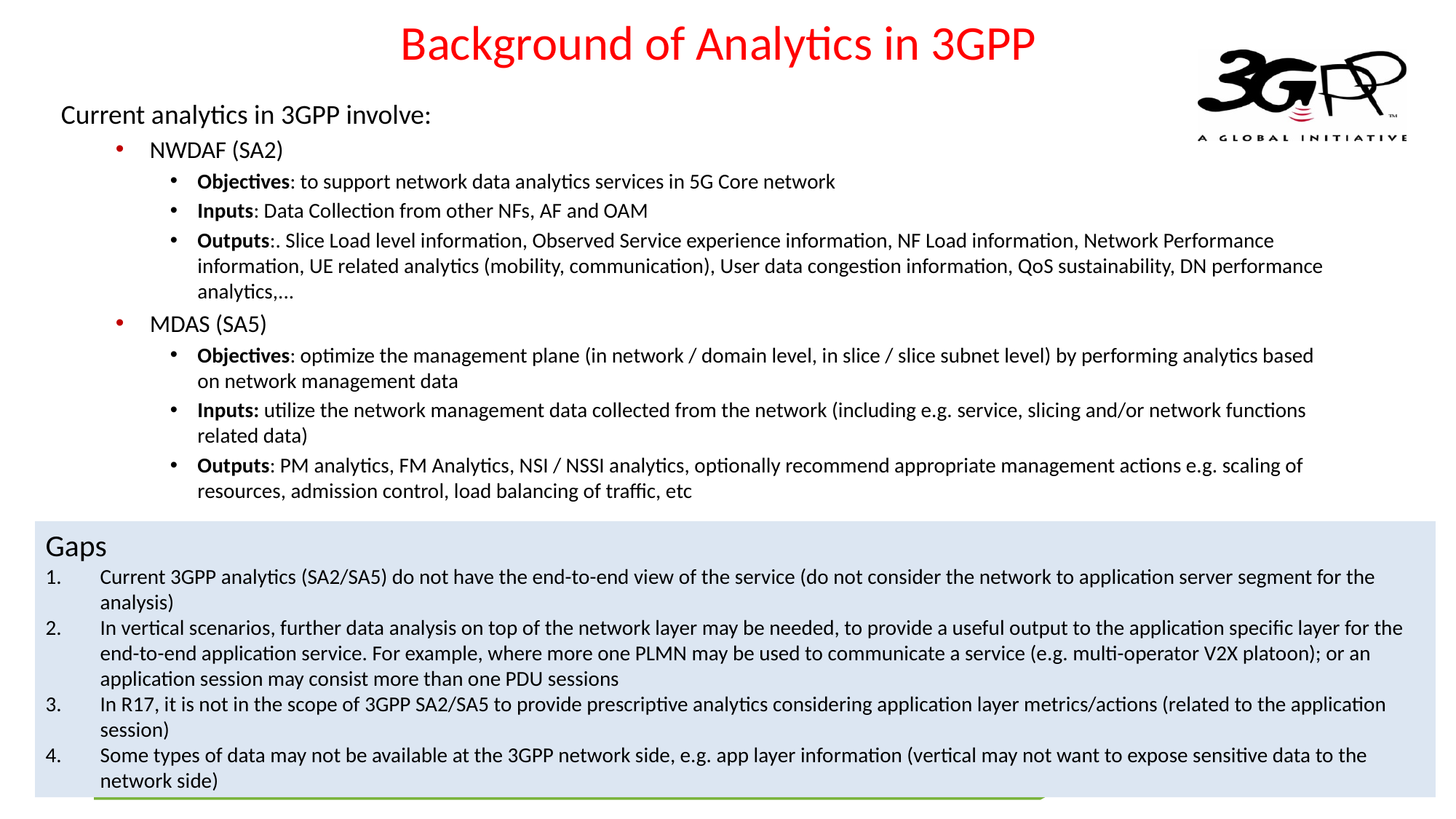

# Background of Analytics in 3GPP
Current analytics in 3GPP involve:
NWDAF (SA2)
Objectives: to support network data analytics services in 5G Core network
Inputs: Data Collection from other NFs, AF and OAM
Outputs:. Slice Load level information, Observed Service experience information, NF Load information, Network Performance information, UE related analytics (mobility, communication), User data congestion information, QoS sustainability, DN performance analytics,...
MDAS (SA5)
Objectives: optimize the management plane (in network / domain level, in slice / slice subnet level) by performing analytics based on network management data
Inputs: utilize the network management data collected from the network (including e.g. service, slicing and/or network functions related data)
Outputs: PM analytics, FM Analytics, NSI / NSSI analytics, optionally recommend appropriate management actions e.g. scaling of resources, admission control, load balancing of traffic, etc

Gaps
Current 3GPP analytics (SA2/SA5) do not have the end-to-end view of the service (do not consider the network to application server segment for the analysis)
In vertical scenarios, further data analysis on top of the network layer may be needed, to provide a useful output to the application specific layer for the end-to-end application service. For example, where more one PLMN may be used to communicate a service (e.g. multi-operator V2X platoon); or an application session may consist more than one PDU sessions
In R17, it is not in the scope of 3GPP SA2/SA5 to provide prescriptive analytics considering application layer metrics/actions (related to the application session)
Some types of data may not be available at the 3GPP network side, e.g. app layer information (vertical may not want to expose sensitive data to the network side)
4